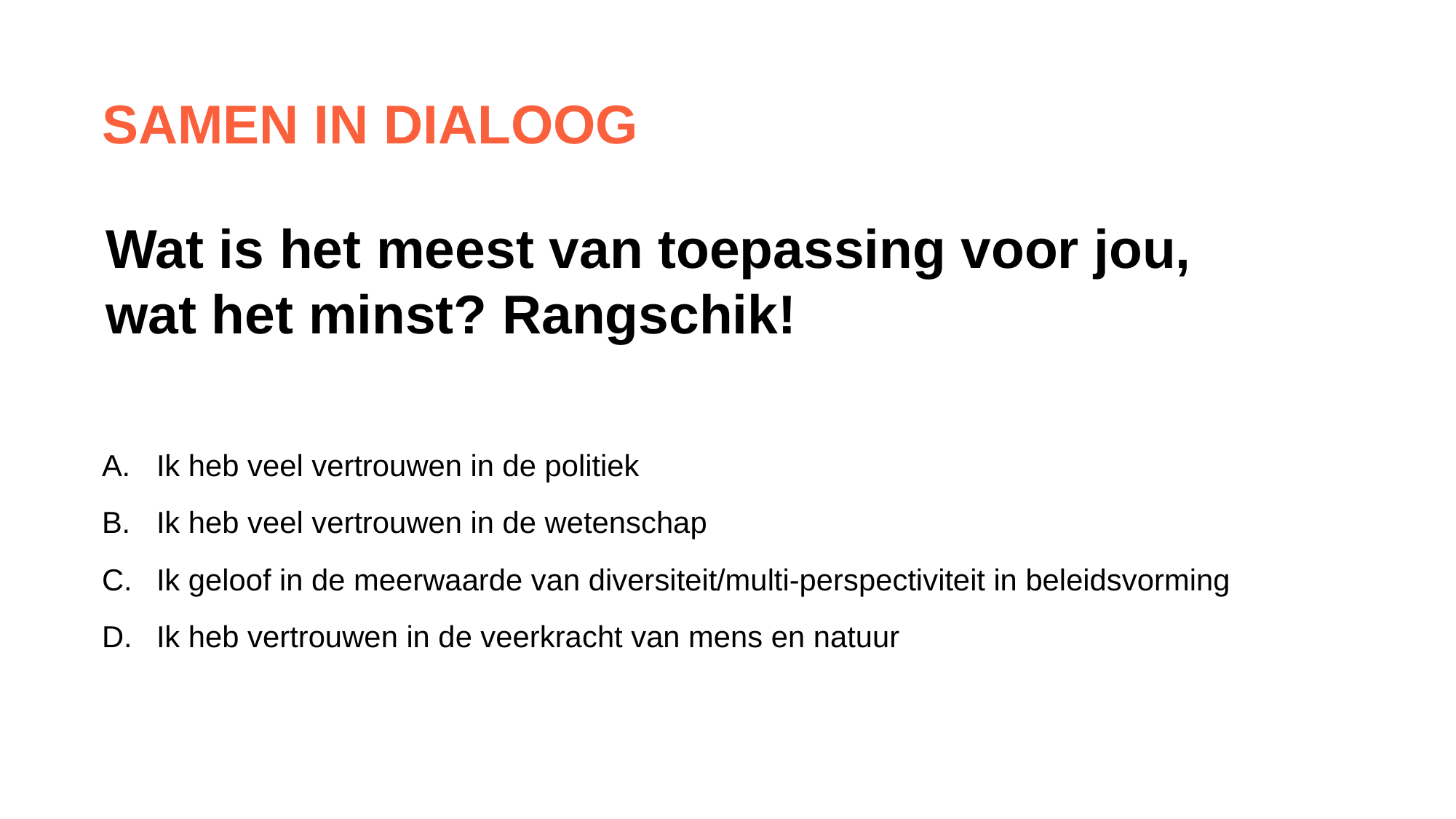

Samen in dialoog
Wat is het meest van toepassing voor jou, wat het minst? Rangschik!
Ik heb veel vertrouwen in de politiek
Ik heb veel vertrouwen in de wetenschap
Ik geloof in de meerwaarde van diversiteit/multi-perspectiviteit in beleidsvorming
Ik heb vertrouwen in de veerkracht van mens en natuur